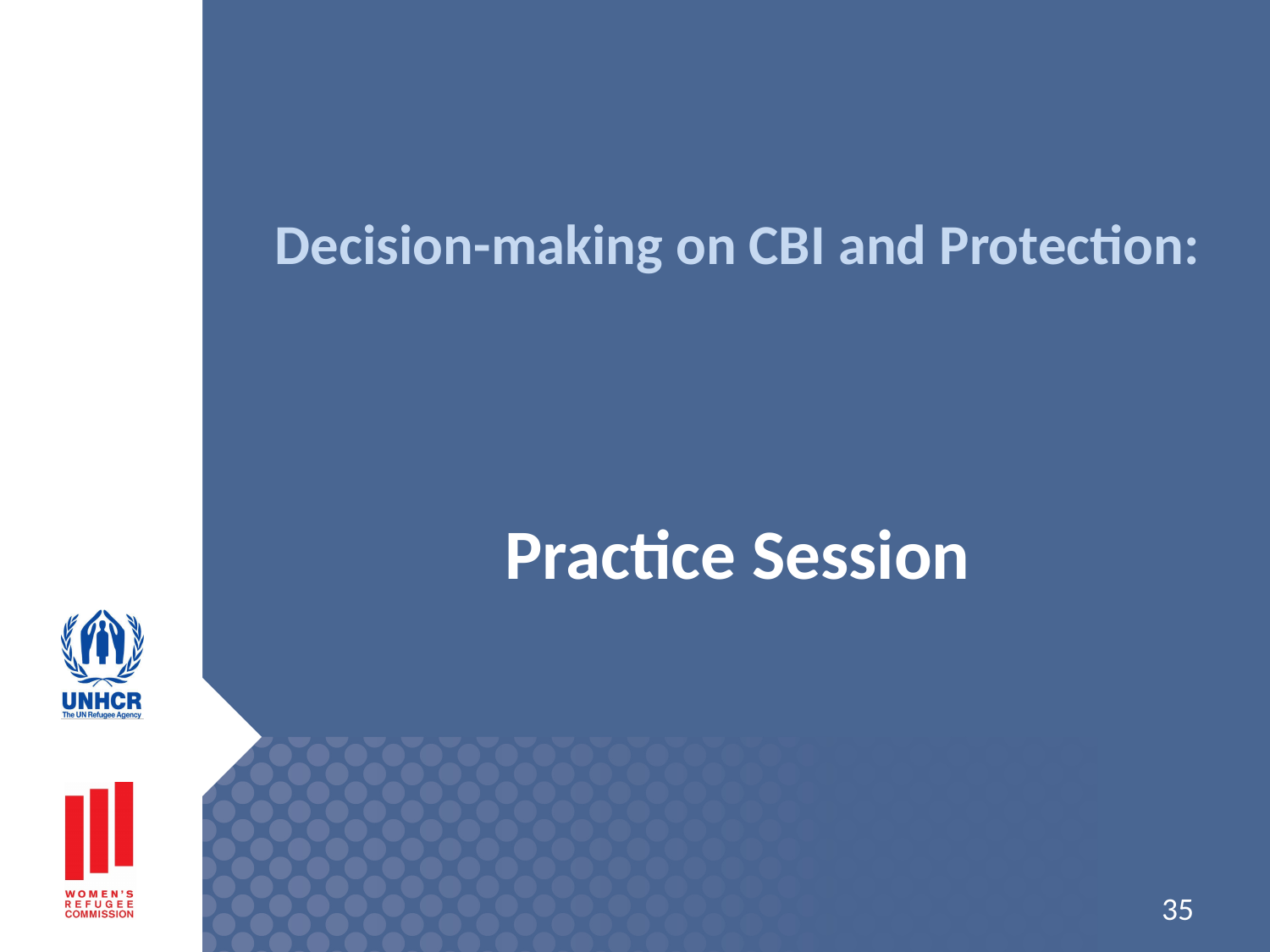

Decision-making on CBI and Protection:
# Practice Session
35